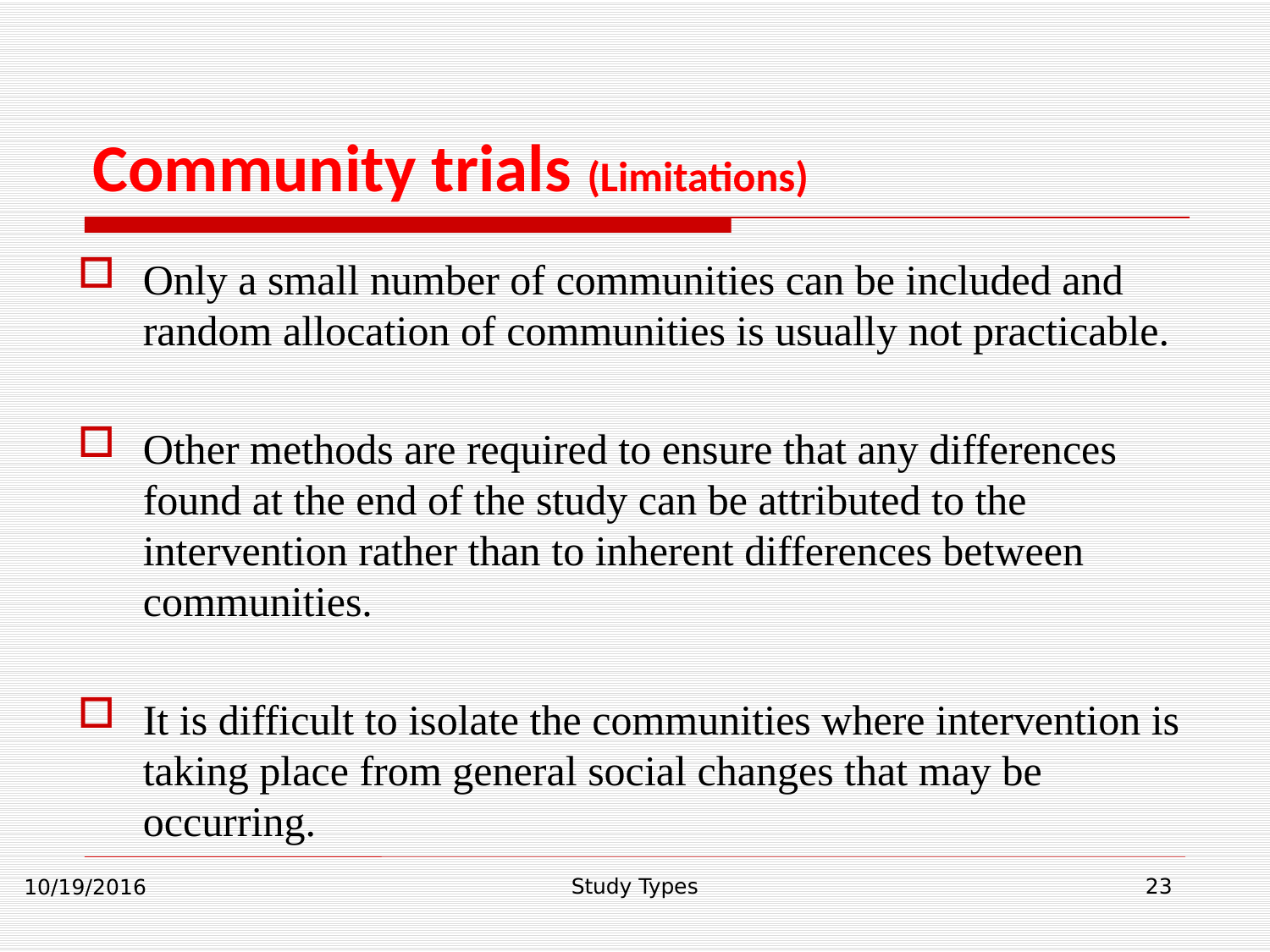

# Community trials (Limitations)
Only a small number of communities can be included and random allocation of communities is usually not practicable.

Other methods are required to ensure that any differences found at the end of the study can be attributed to the intervention rather than to inherent differences between communities.

It is difficult to isolate the communities where intervention is taking place from general social changes that may be occurring.
Study Types
23
10/19/2016